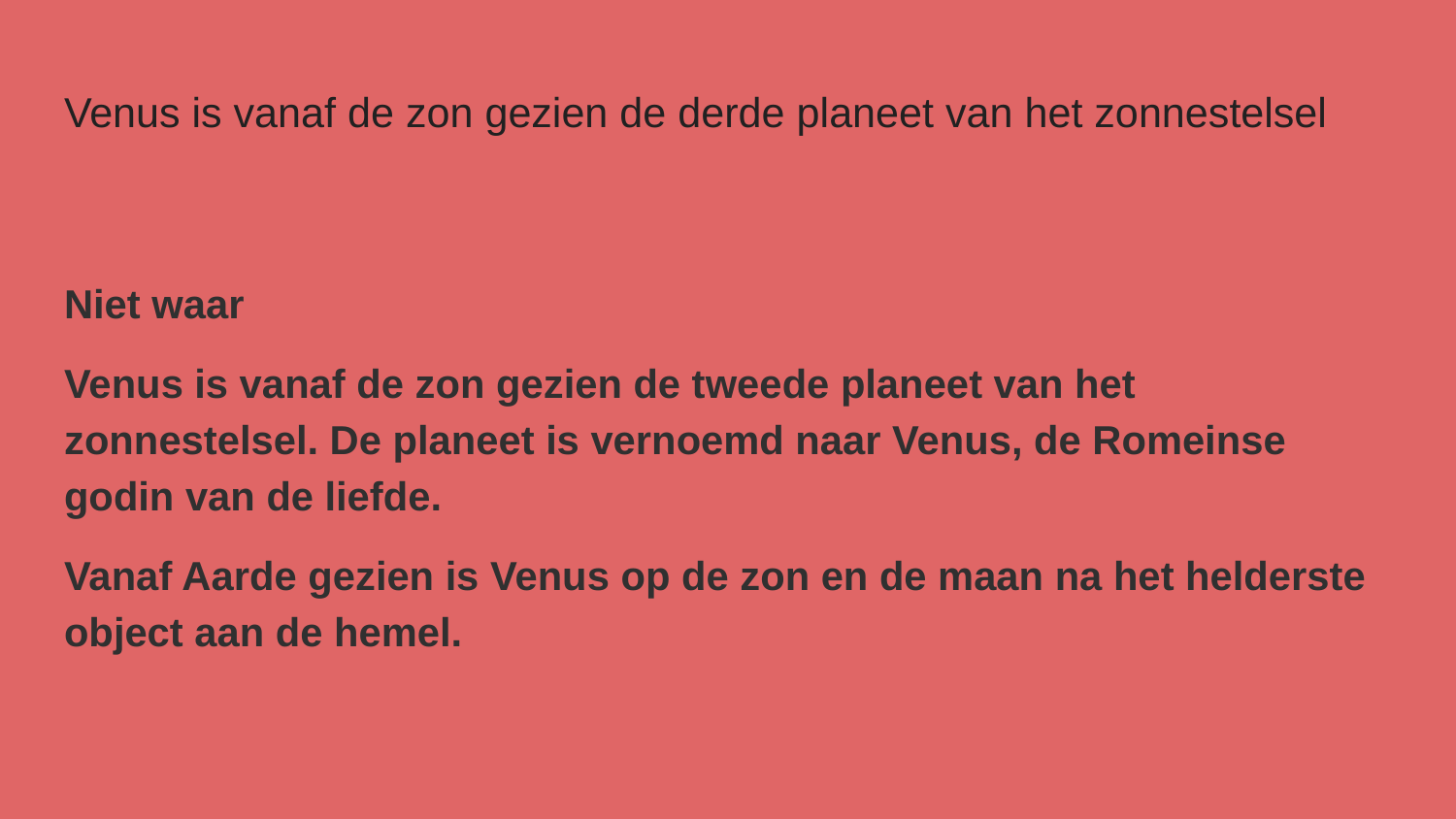

# Venus is vanaf de zon gezien de derde planeet van het zonnestelsel

Niet waar
Venus is vanaf de zon gezien de tweede planeet van het zonnestelsel. De planeet is vernoemd naar Venus, de Romeinse godin van de liefde.
Vanaf Aarde gezien is Venus op de zon en de maan na het helderste object aan de hemel.